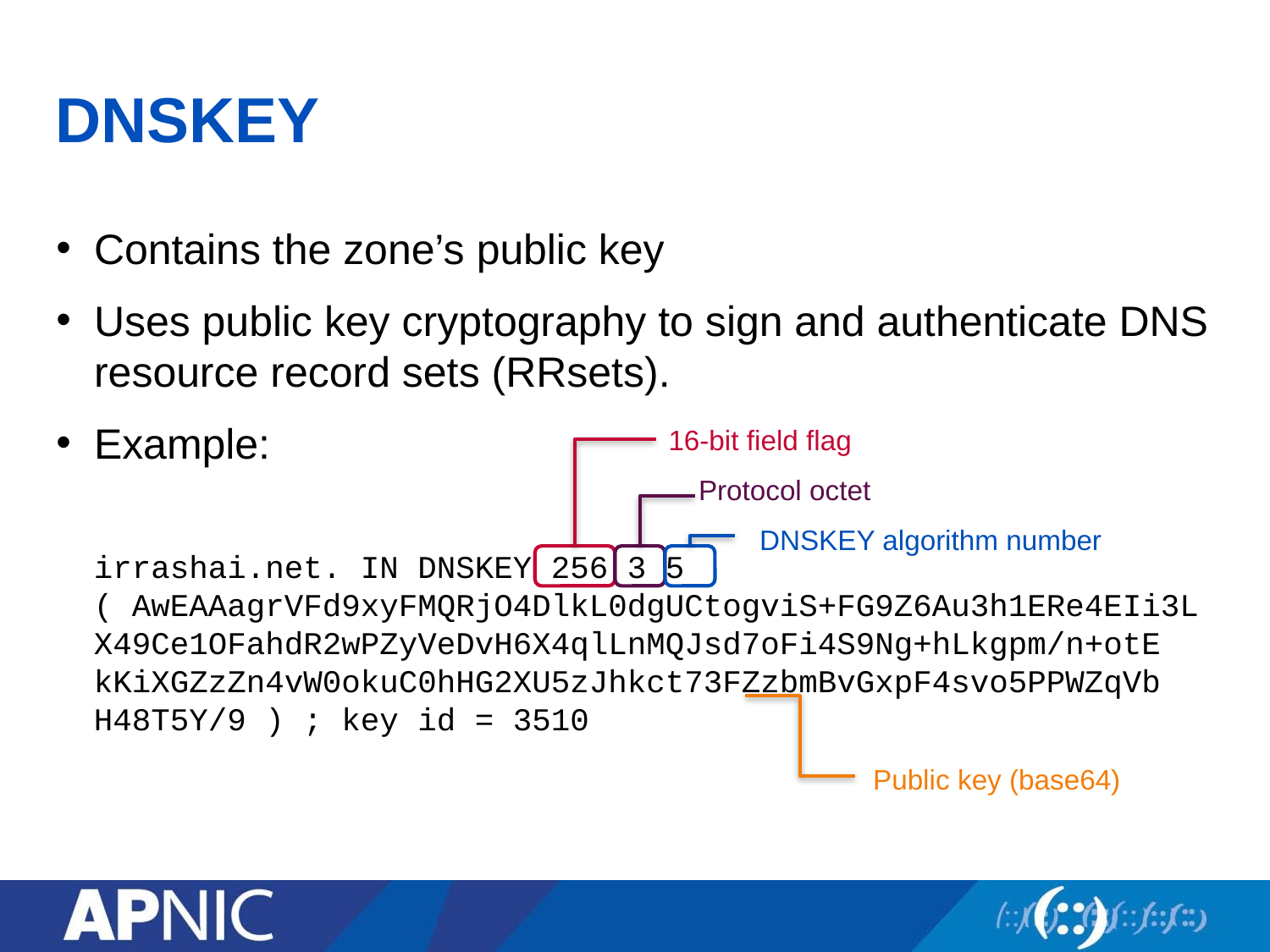

# DNSKEY
Contains the zone’s public key
Uses public key cryptography to sign and authenticate DNS resource record sets (RRsets).
Example:

irrashai.net. IN DNSKEY 256 3 5 ( AwEAAagrVFd9xyFMQRjO4DlkL0dgUCtogviS+FG9Z6Au3h1ERe4EIi3L X49Ce1OFahdR2wPZyVeDvH6X4qlLnMQJsd7oFi4S9Ng+hLkgpm/n+otE kKiXGZzZn4vW0okuC0hHG2XU5zJhkct73FZzbmBvGxpF4svo5PPWZqVb H48T5Y/9 ) ; key id = 3510
16-bit field flag

Protocol octet

DNSKEY algorithm number

Public key (base64)